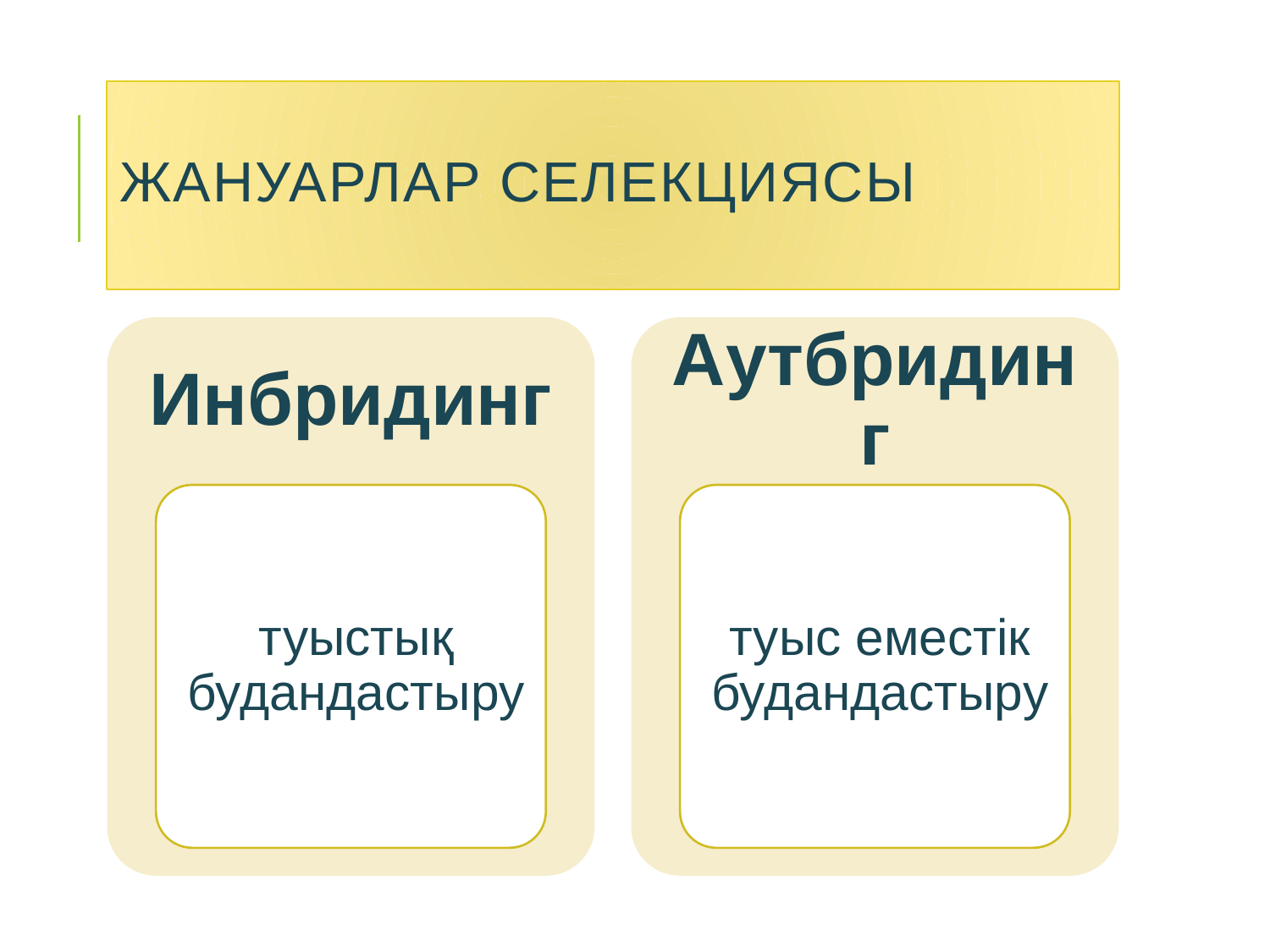

# Жануарлар селекциясы
Инбридинг
туыстық будандастыру
Аутбридинг
туыс еместік будандастыру